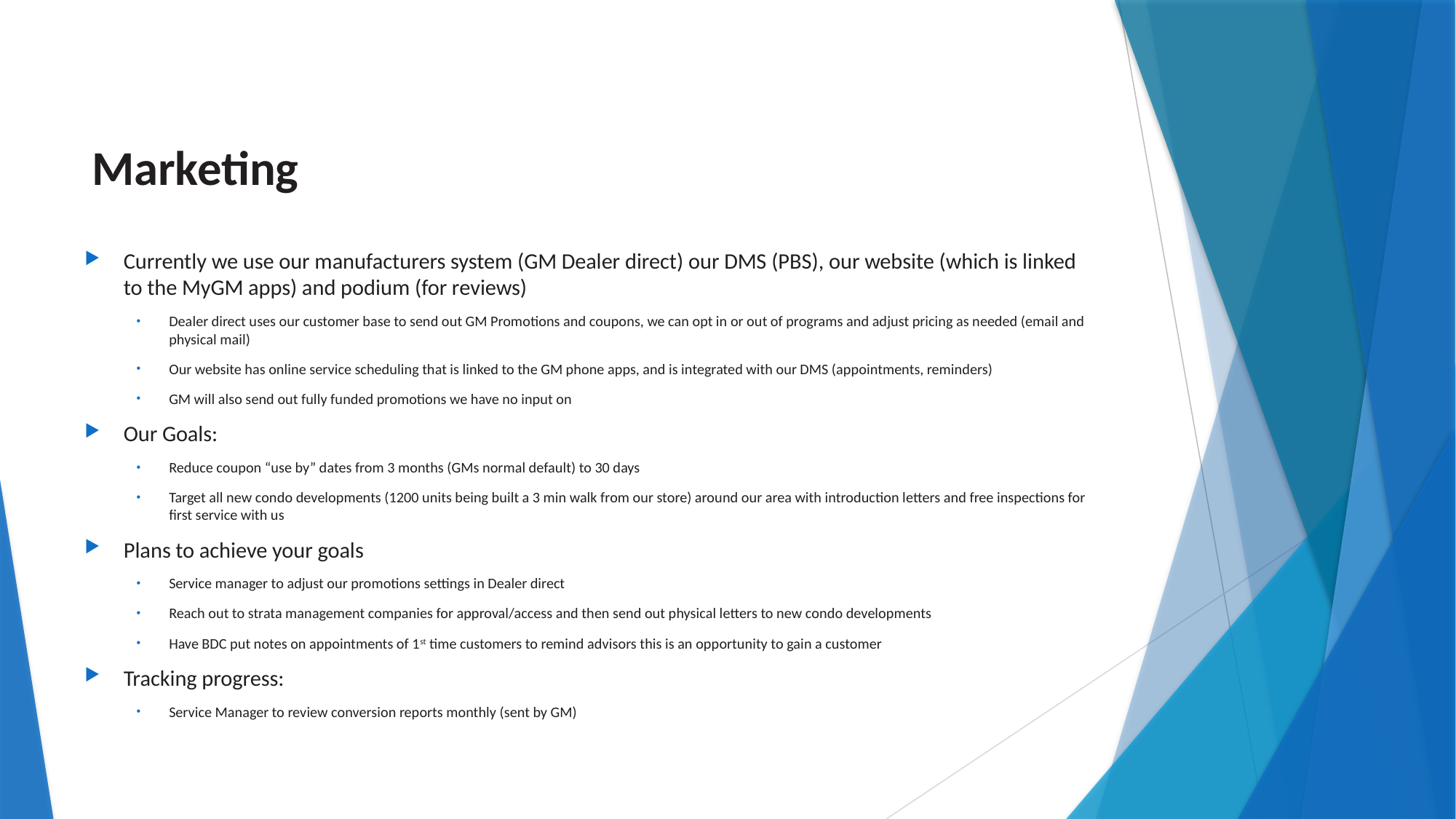

# Marketing

Currently we use our manufacturers system (GM Dealer direct) our DMS (PBS), our website (which is linked to the MyGM apps) and podium (for reviews)
Dealer direct uses our customer base to send out GM Promotions and coupons, we can opt in or out of programs and adjust pricing as needed (email and physical mail)
Our website has online service scheduling that is linked to the GM phone apps, and is integrated with our DMS (appointments, reminders)
GM will also send out fully funded promotions we have no input on
Our Goals:
Reduce coupon “use by” dates from 3 months (GMs normal default) to 30 days
Target all new condo developments (1200 units being built a 3 min walk from our store) around our area with introduction letters and free inspections for first service with us
Plans to achieve your goals
Service manager to adjust our promotions settings in Dealer direct
Reach out to strata management companies for approval/access and then send out physical letters to new condo developments
Have BDC put notes on appointments of 1st time customers to remind advisors this is an opportunity to gain a customer
Tracking progress:
Service Manager to review conversion reports monthly (sent by GM)